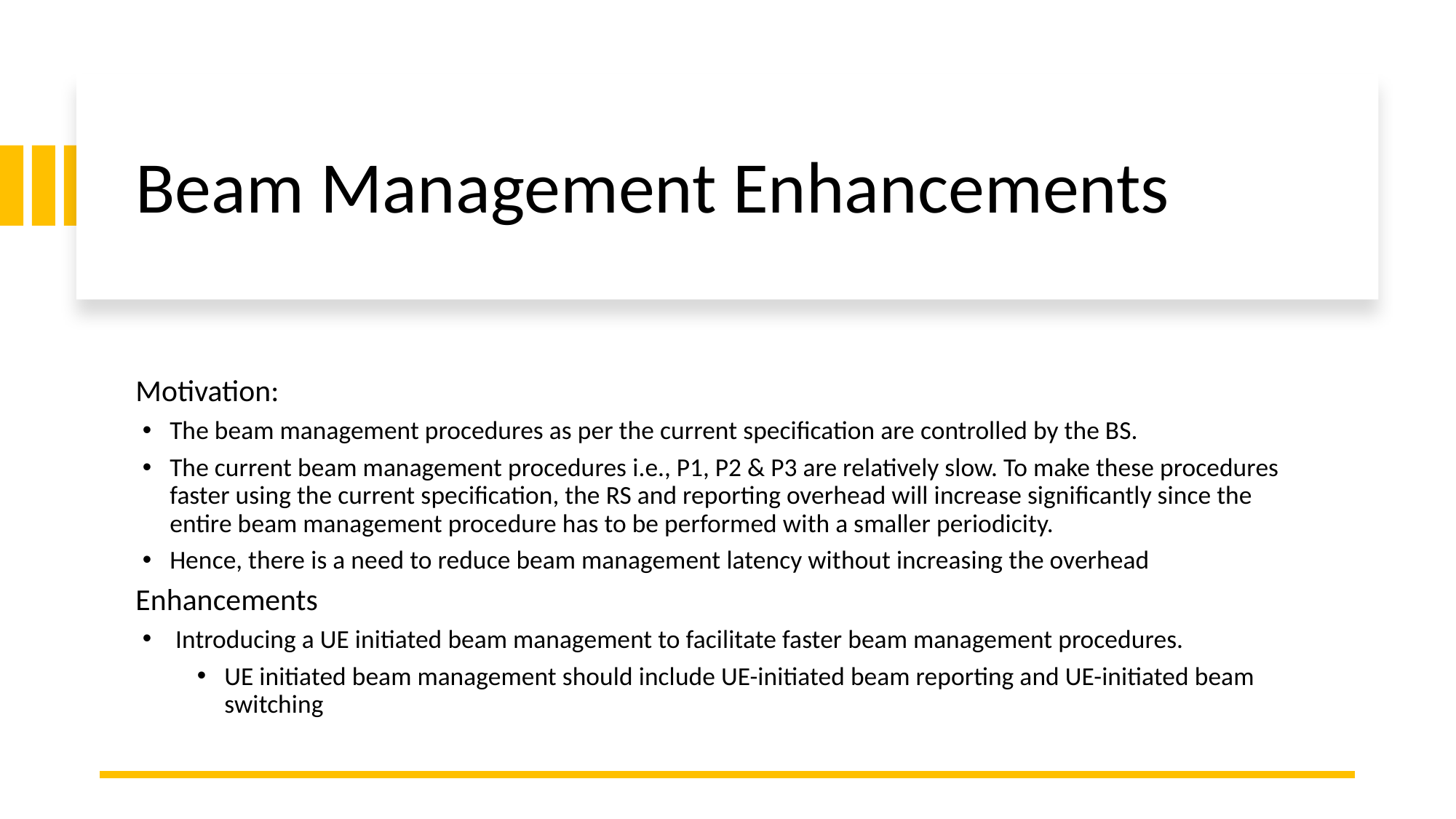

Beam Management Enhancements

Motivation:
The beam management procedures as per the current specification are controlled by the BS.
The current beam management procedures i.e., P1, P2 & P3 are relatively slow. To make these procedures faster using the current specification, the RS and reporting overhead will increase significantly since the entire beam management procedure has to be performed with a smaller periodicity.
Hence, there is a need to reduce beam management latency without increasing the overhead
Enhancements
 Introducing a UE initiated beam management to facilitate faster beam management procedures.
UE initiated beam management should include UE-initiated beam reporting and UE-initiated beam switching